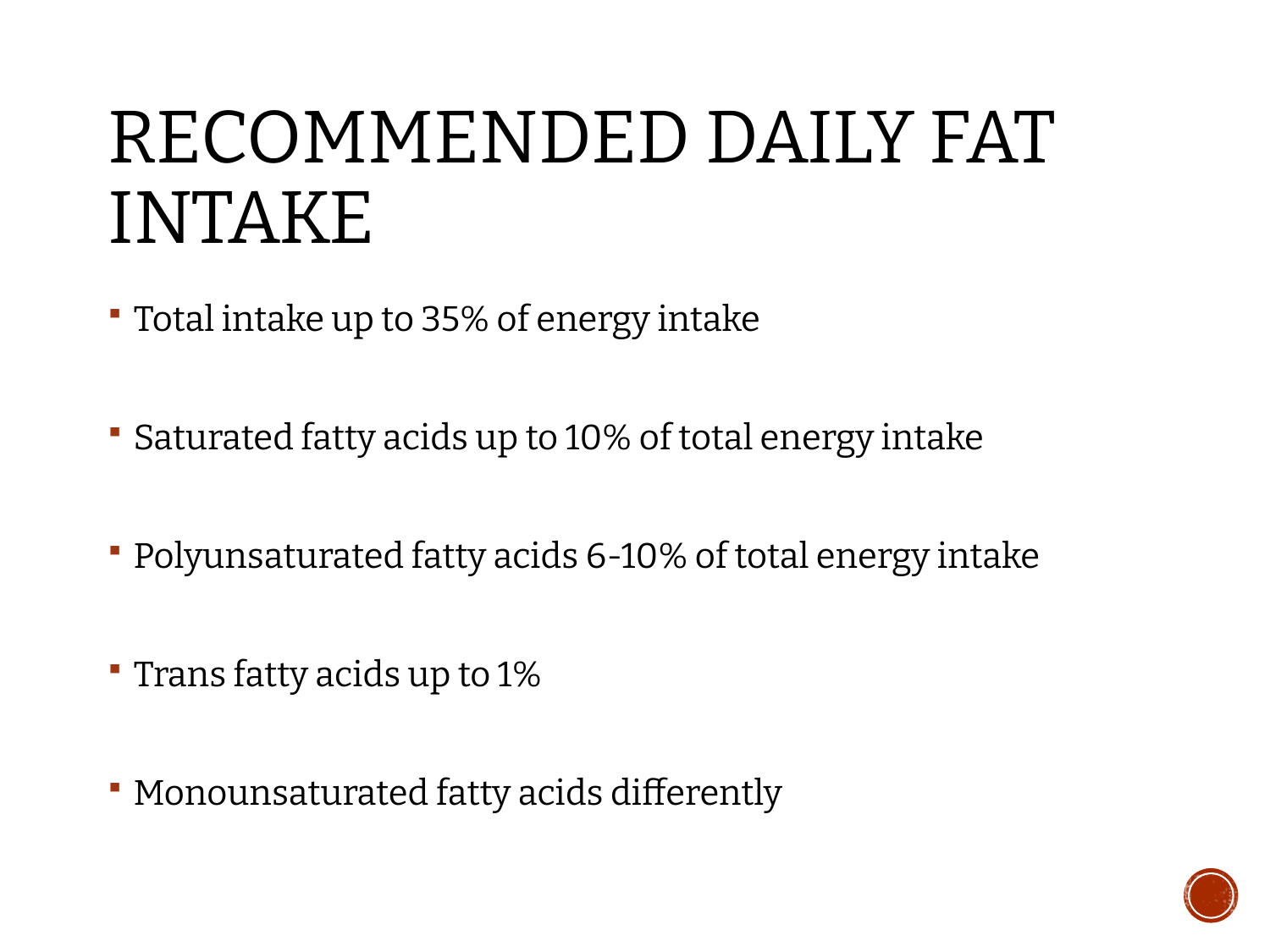

# Recommended daily fat intake
Total intake up to 35% of energy intake

Saturated fatty acids up to 10% of total energy intake

Polyunsaturated fatty acids 6-10% of total energy intake

Trans fatty acids up to 1%

Monounsaturated fatty acids differently